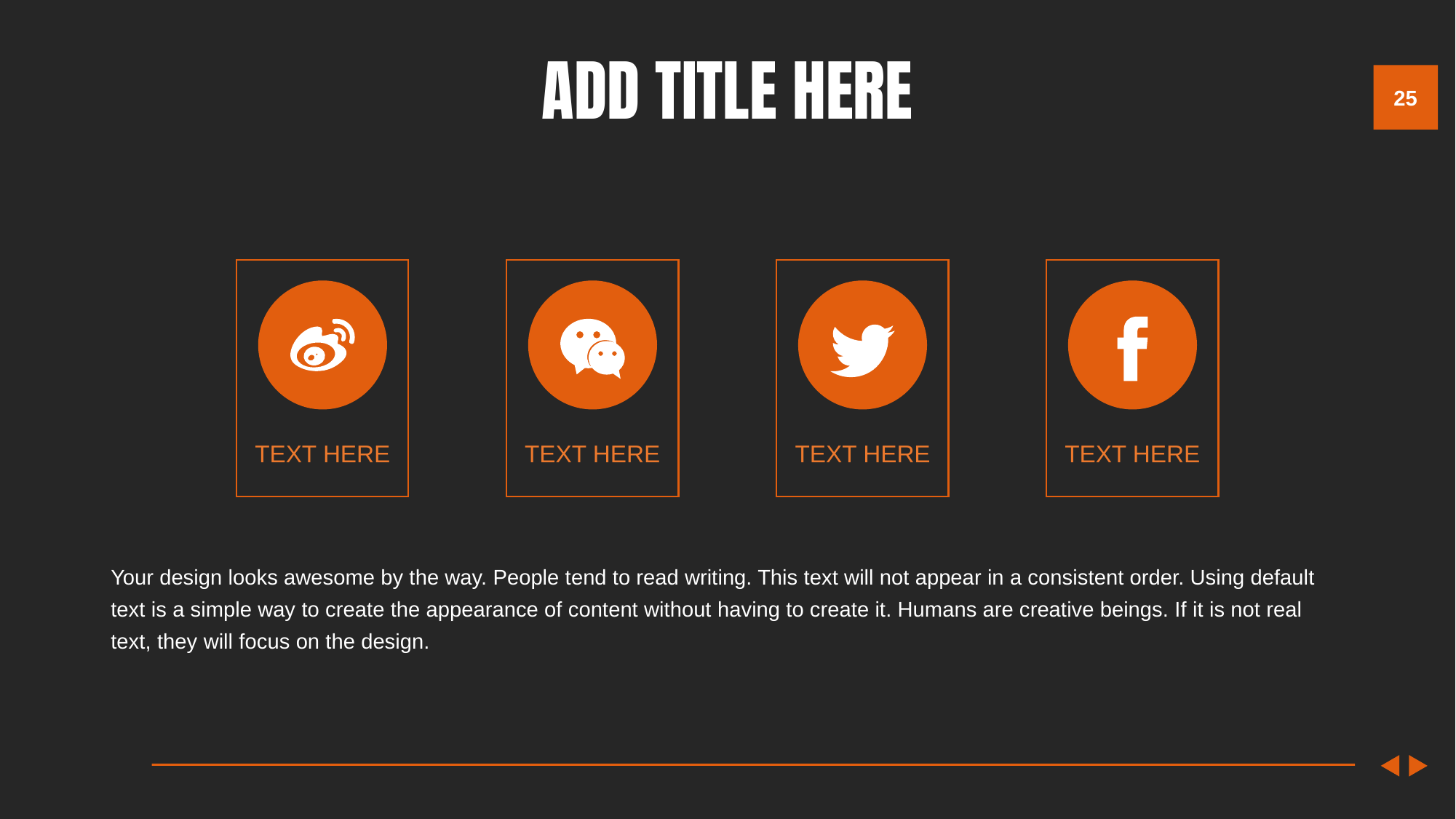

# ADD TITLE HERE

TEXT HERE
TEXT HERE
TEXT HERE
TEXT HERE
Your design looks awesome by the way. People tend to read writing. This text will not appear in a consistent order. Using default text is a simple way to create the appearance of content without having to create it. Humans are creative beings. If it is not real text, they will focus on the design.